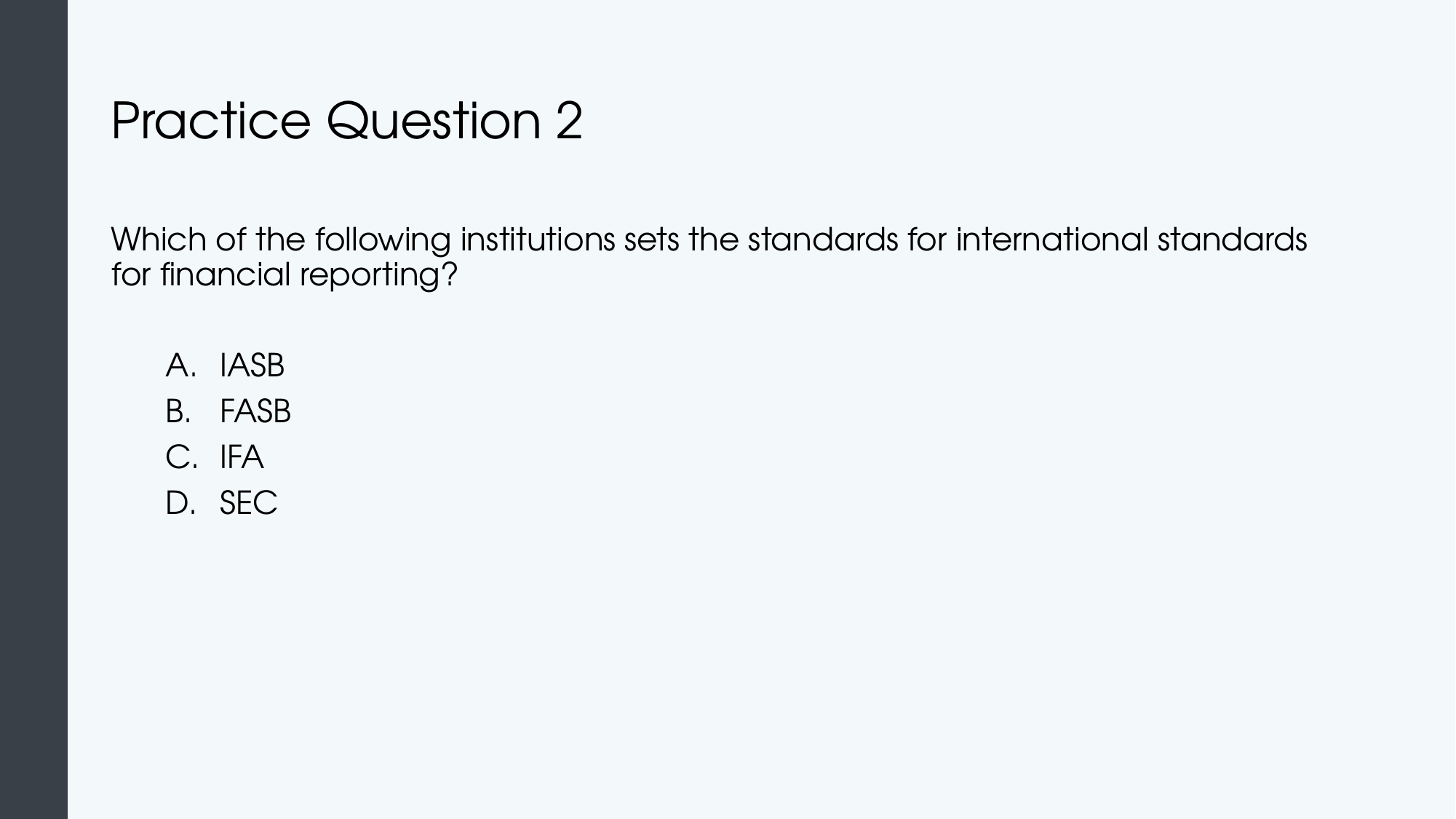

# Practice Question 2
Which of the following institutions sets the standards for international standards for financial reporting?

IASB
FASB
IFA
SEC